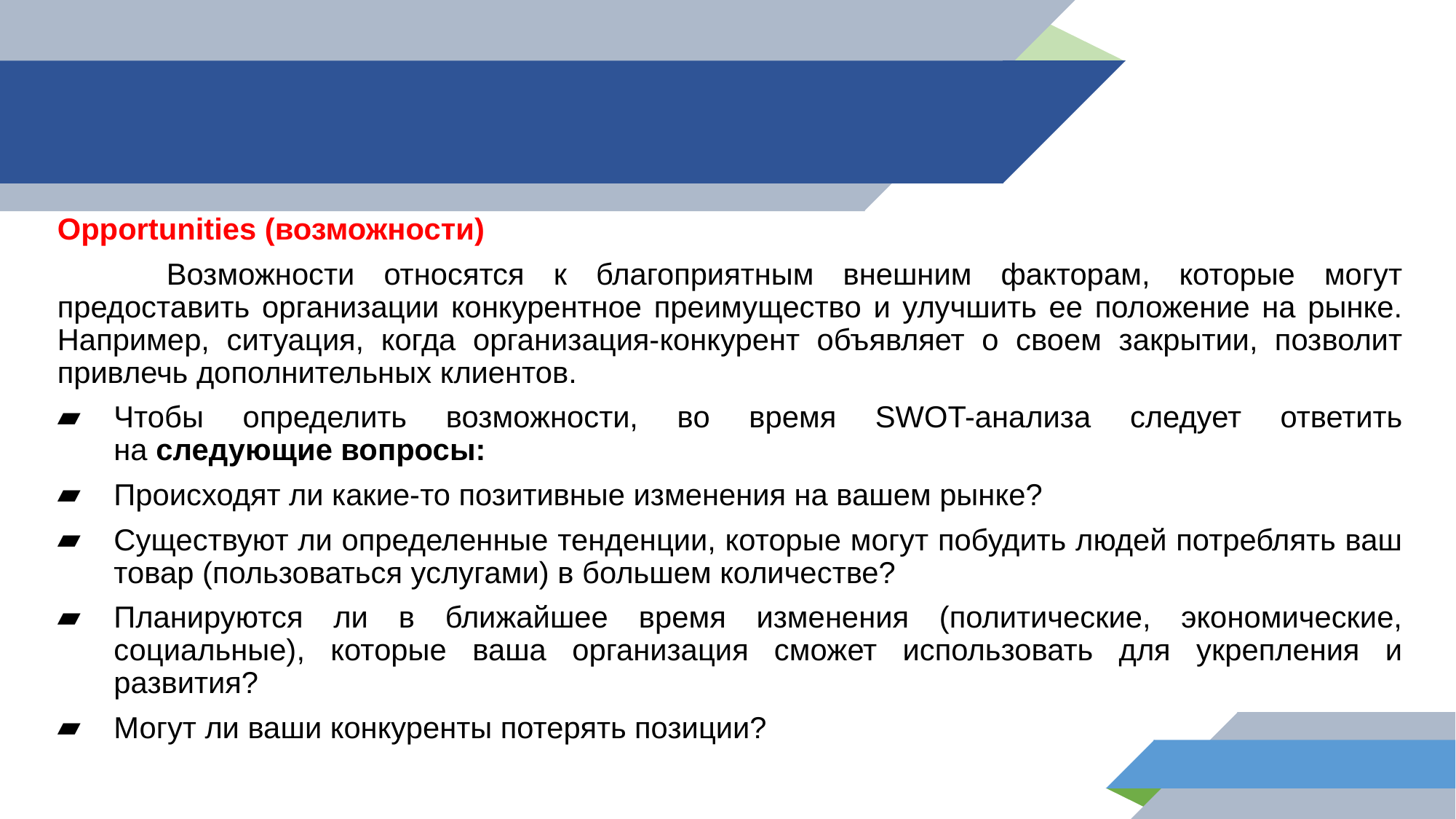

Opportunities (возможности)
	Возможности относятся к благоприятным внешним факторам, которые могут предоставить организации конкурентное преимущество и улучшить ее положение на рынке. Например, ситуация, когда организация-конкурент объявляет о своем закрытии, позволит привлечь дополнительных клиентов.
Чтобы определить возможности, во время SWOT-анализа следует ответить на следующие вопросы:
Происходят ли какие-то позитивные изменения на вашем рынке?
Существуют ли определенные тенденции, которые могут побудить людей потреблять ваш товар (пользоваться услугами) в большем количестве?
Планируются ли в ближайшее время изменения (политические, экономические, социальные), которые ваша организация сможет использовать для укрепления и развития?
Могут ли ваши конкуренты потерять позиции?